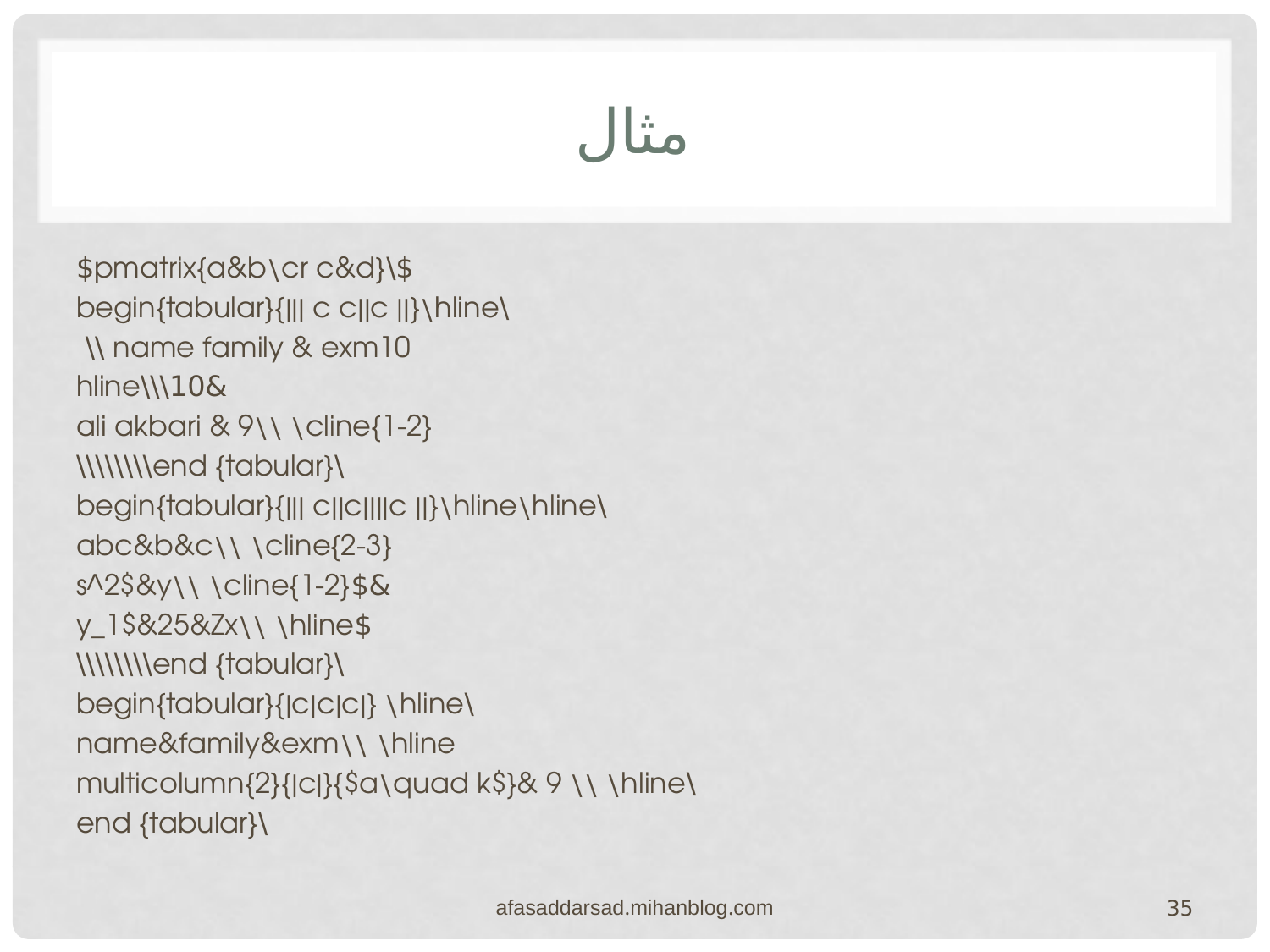

# مثال
$\pmatrix{a&b\cr c&d}$
\begin{tabular}{||| c c||c ||}\hline
name family & exm10 \\
&10\\\hline
ali akbari & 9\\ \cline{1-2}
\end {tabular}\\\\\\\\
\begin{tabular}{||| c||c||||c ||}\hline\hline
abc&b&c\\ \cline{2-3}
&$s^2$&y\\ \cline{1-2}
$y_1$&25&Zx\\ \hline
\end {tabular}\\\\\\\\
\begin{tabular}{|c|c|c|} \hline
name&family&exm\\ \hline
\multicolumn{2}{|c|}{$a\quad k$}& 9 \\ \hline
\end {tabular}
afasaddarsad.mihanblog.com
35